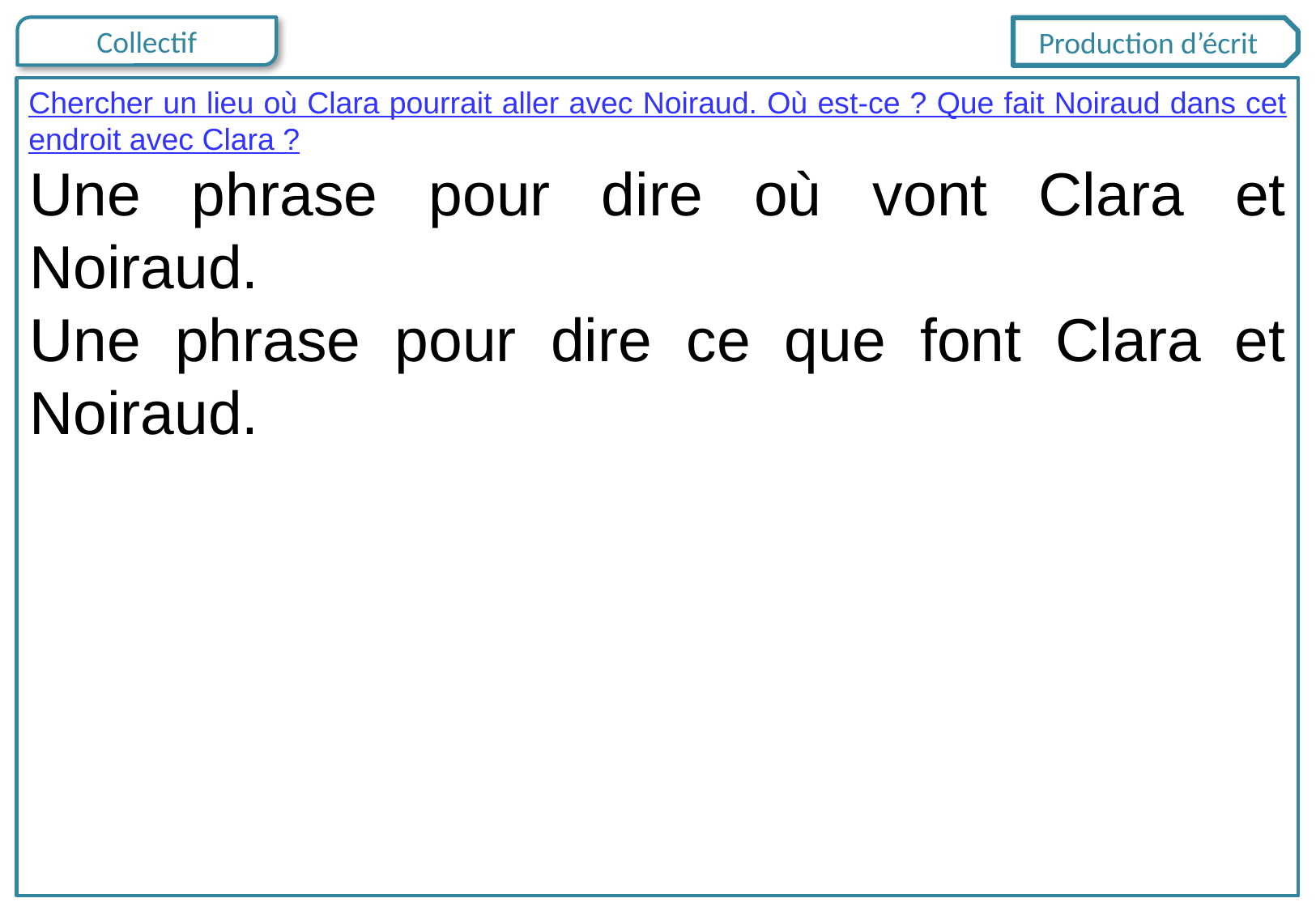

Production d’écrit
Chercher un lieu où Clara pourrait aller avec Noiraud. Où est-ce ? Que fait Noiraud dans cet endroit avec Clara ?
Une phrase pour dire où vont Clara et Noiraud.
Une phrase pour dire ce que font Clara et Noiraud.